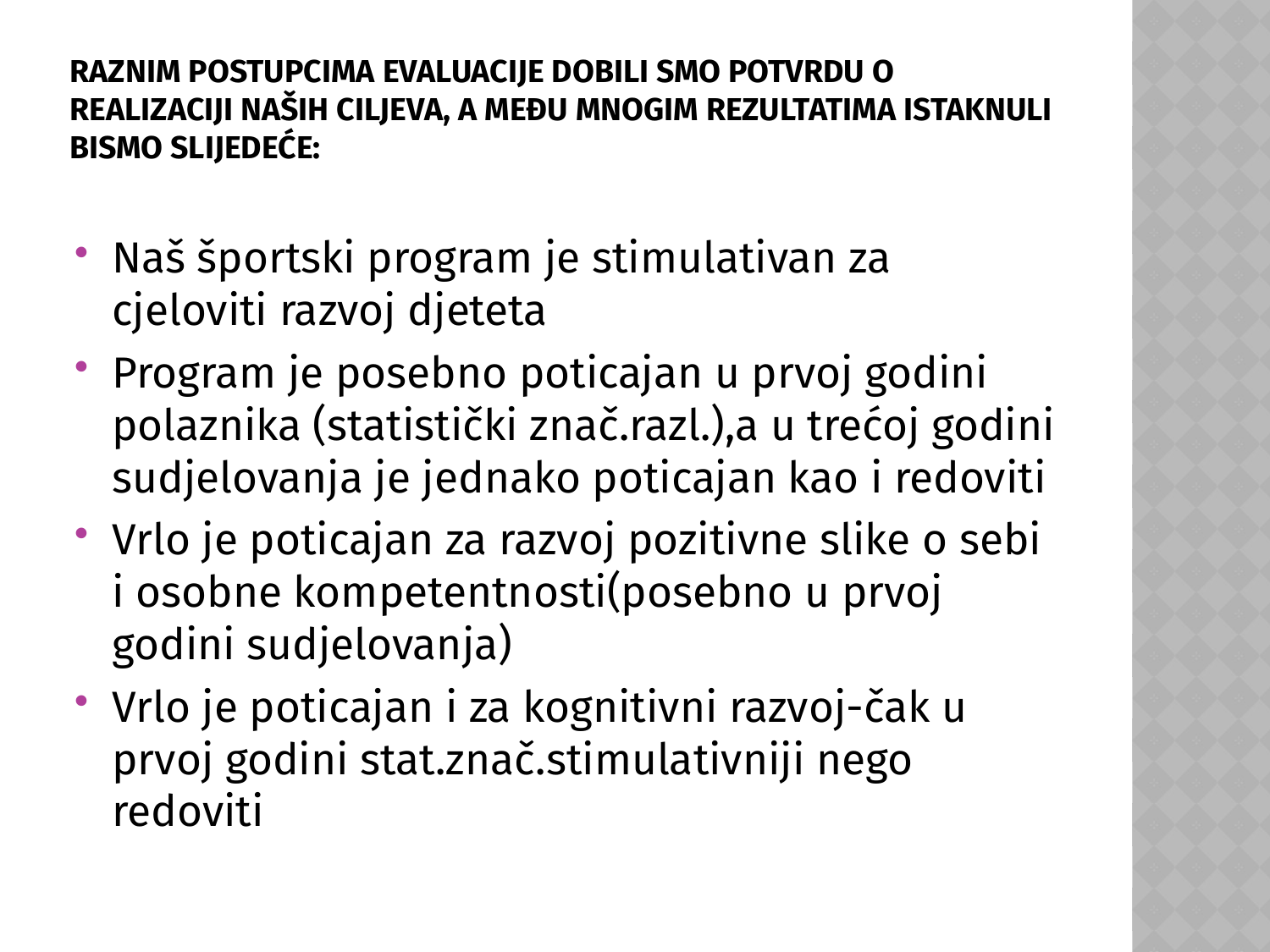

# Raznim postupcima evaluacije dobili smo potvrdu o realizaciji naših ciljeva, a među mnogim rezultatima istaknuli bismo slijedeće:
Naš športski program je stimulativan za cjeloviti razvoj djeteta
Program je posebno poticajan u prvoj godini polaznika (statistički znač.razl.),a u trećoj godini sudjelovanja je jednako poticajan kao i redoviti
Vrlo je poticajan za razvoj pozitivne slike o sebi i osobne kompetentnosti(posebno u prvoj godini sudjelovanja)
Vrlo je poticajan i za kognitivni razvoj-čak u prvoj godini stat.znač.stimulativniji nego redoviti